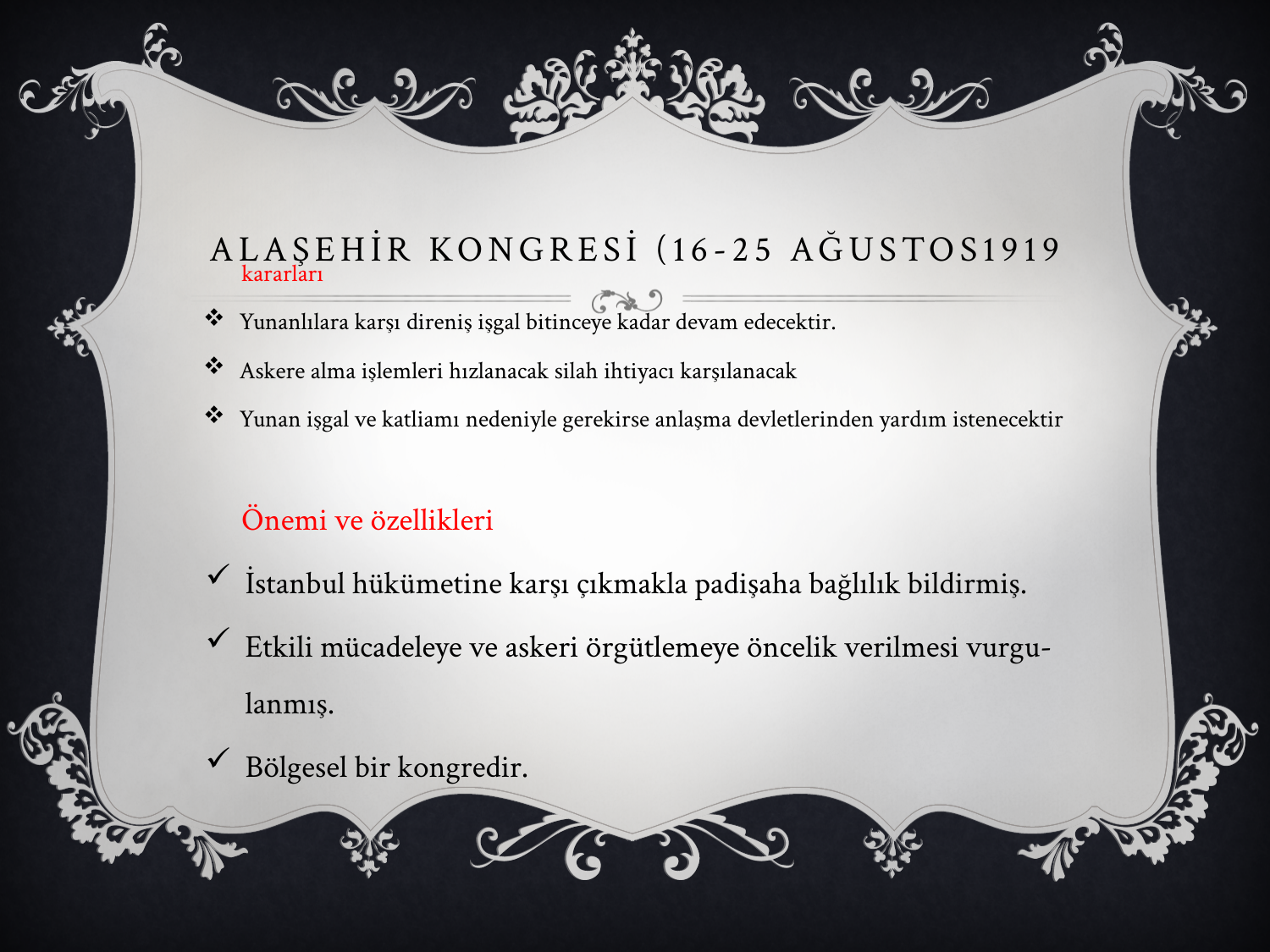

# Alaşehir kongresi (16-25 ağustos1919
       kararları
Yunanlılara karşı direniş işgal bitinceye kadar devam edecektir.
Askere alma işlemleri hızlanacak silah ihtiyacı karşılanacak
Yunan işgal ve katliamı nedeniyle gerekirse anlaşma devletlerinden yardım istenecektir
     Önemi ve özellikleri
İstanbul hükümetine karşı çıkmakla padişaha bağlılık bildirmiş.
Etkili mücadeleye ve askeri örgütlemeye öncelik verilmesi vurgu- lanmış.
Bölgesel bir kongredir.